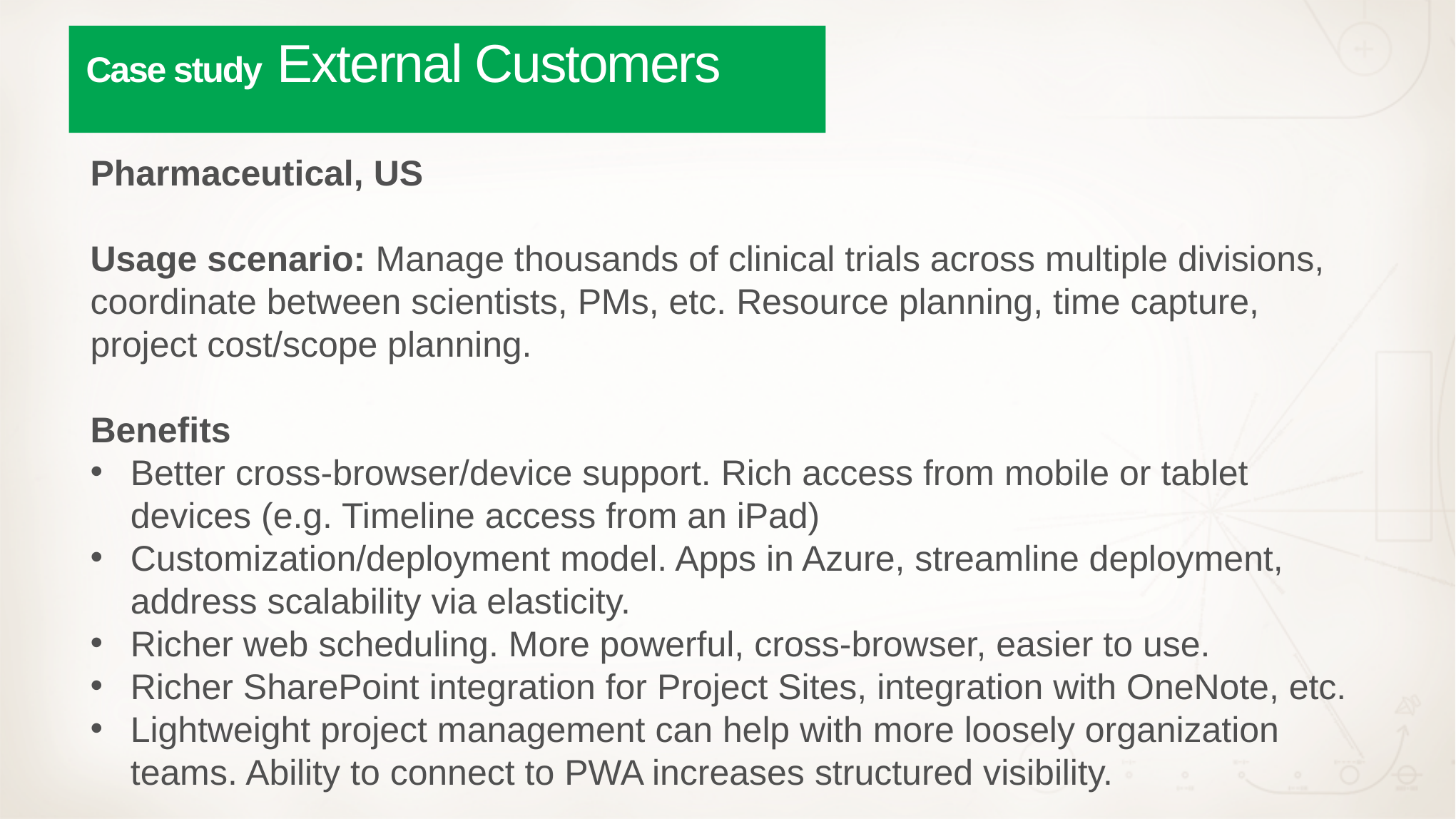

# Case study External Customers
Pharmaceutical, US

Usage scenario: Manage thousands of clinical trials across multiple divisions, coordinate between scientists, PMs, etc. Resource planning, time capture, project cost/scope planning.

Benefits
Better cross-browser/device support. Rich access from mobile or tablet devices (e.g. Timeline access from an iPad)
Customization/deployment model. Apps in Azure, streamline deployment, address scalability via elasticity.
Richer web scheduling. More powerful, cross-browser, easier to use.
Richer SharePoint integration for Project Sites, integration with OneNote, etc.
Lightweight project management can help with more loosely organization teams. Ability to connect to PWA increases structured visibility.